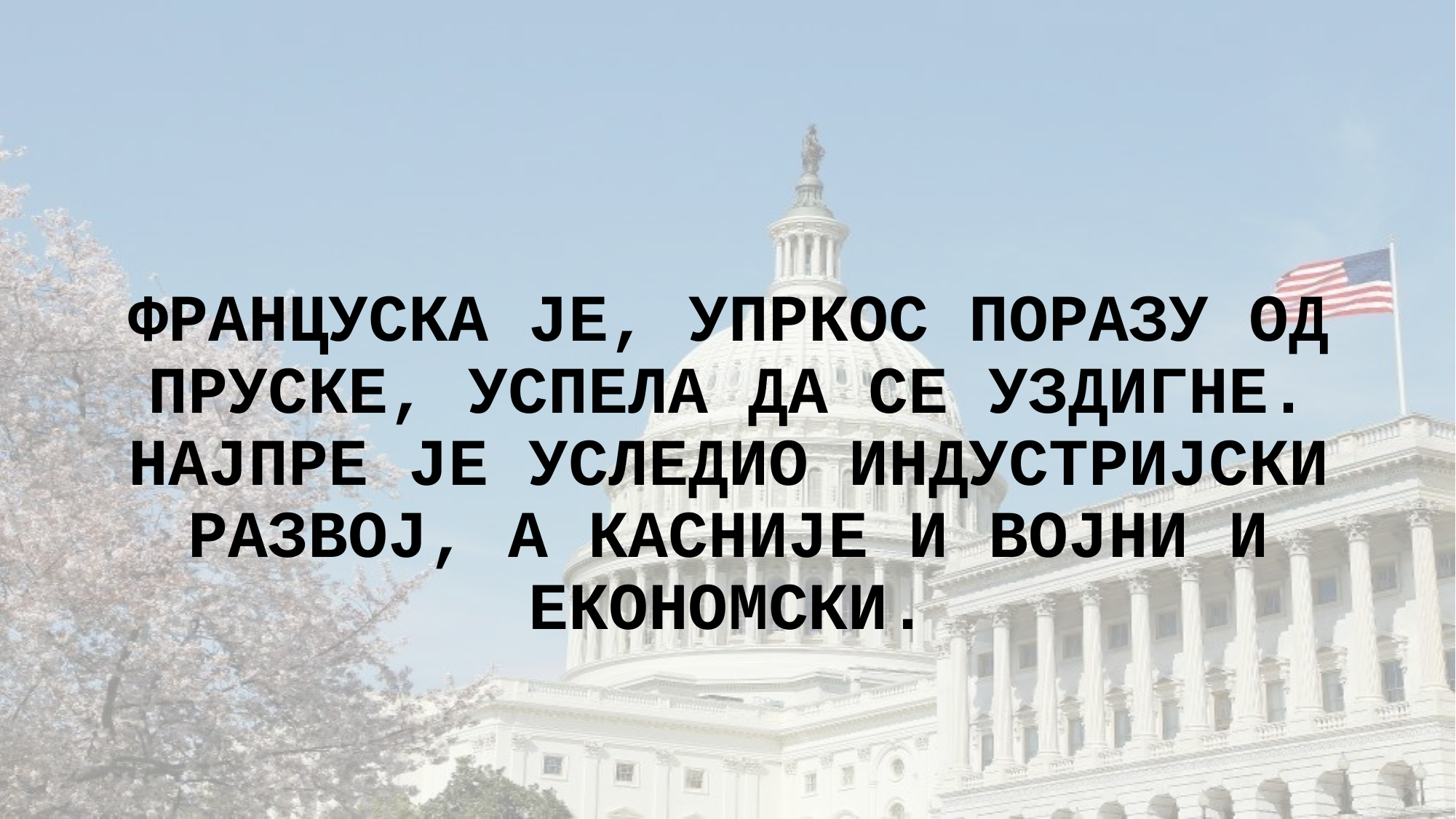

# ФРАНЦУСКА ЈЕ, УПРКОС ПОРАЗУ ОД ПРУСКЕ, УСПЕЛА ДА СЕ УЗДИГНЕ. НАЈПРЕ ЈЕ УСЛЕДИО ИНДУСТРИЈСКИ РАЗВОЈ, А КАСНИЈЕ И ВОЈНИ И ЕКОНОМСКИ.